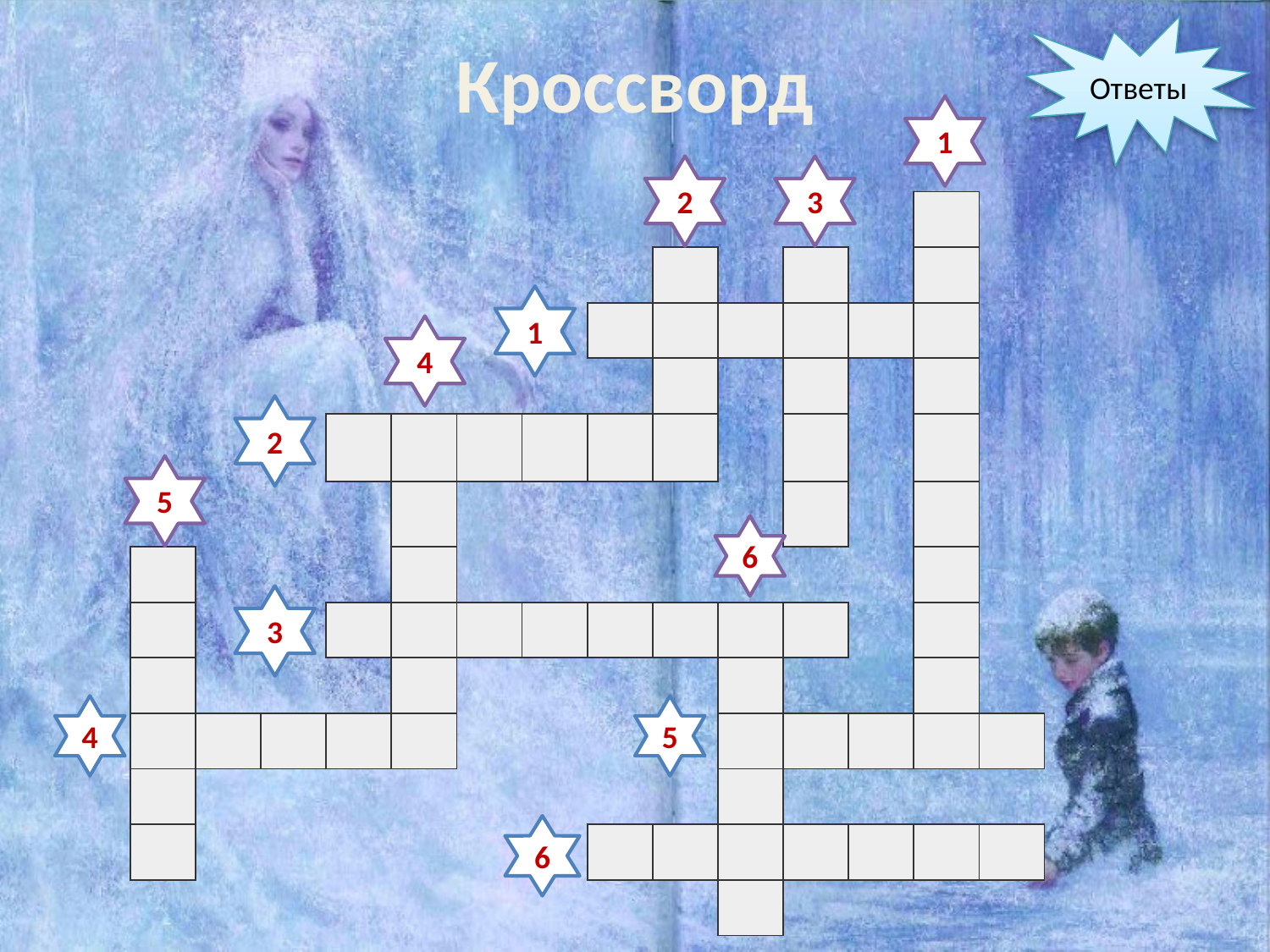

Ответы
# Кроссворд
1
|  |  |  |  |  |  |  |  |  |  |  |  |  | 3 |  |
| --- | --- | --- | --- | --- | --- | --- | --- | --- | --- | --- | --- | --- | --- | --- |
|  |  |  |  |  |  |  |  |  | 1 |  | 2 |  |  |  |
|  |  |  |  |  |  |  |  |  |  |  |  |  |  |  |
|  |  |  |  |  |  |  | 1 |  |  |  |  |  |  |  |
|  |  |  |  |  | 4 |  |  |  |  |  |  |  |  |  |
|  |  |  |  |  |  |  |  |  |  |  |  |  |  |  |
|  | 5 |  |  |  |  |  |  |  |  |  |  |  |  |  |
|  |  |  |  |  |  |  |  |  |  | 6 |  |  |  |  |
|  |  |  | 3 |  |  |  |  |  |  |  |  |  |  |  |
|  |  |  |  |  |  |  |  |  |  |  |  |  |  |  |
| 4 |  |  |  |  |  |  |  |  | 5 |  |  |  |  |  |
|  |  |  |  |  |  |  |  |  |  |  |  |  |  |  |
|  |  |  |  |  |  |  | 6 |  |  |  |  |  |  |  |
|  |  |  |  |  |  |  |  |  |  |  |  |  |  |  |
2
3
1
4
2
5
6
3
4
5
6